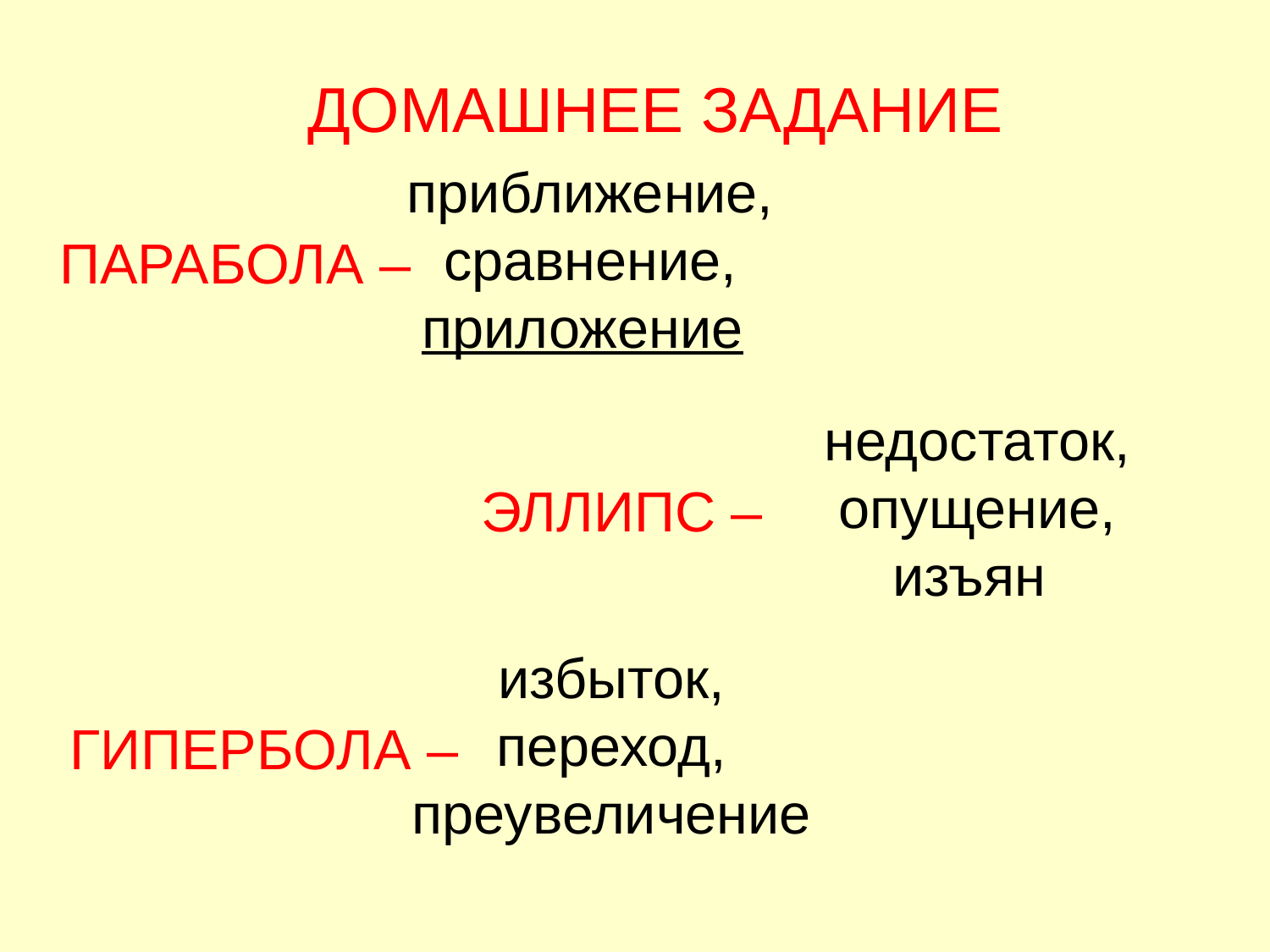

ДОМАШНЕЕ ЗАДАНИЕ
приближение,
сравнение,
приложение
ПАРАБОЛА –
недостаток,
опущение,
изъян
ЭЛЛИПС –
избыток,
переход,
преувеличение
ГИПЕРБОЛА –